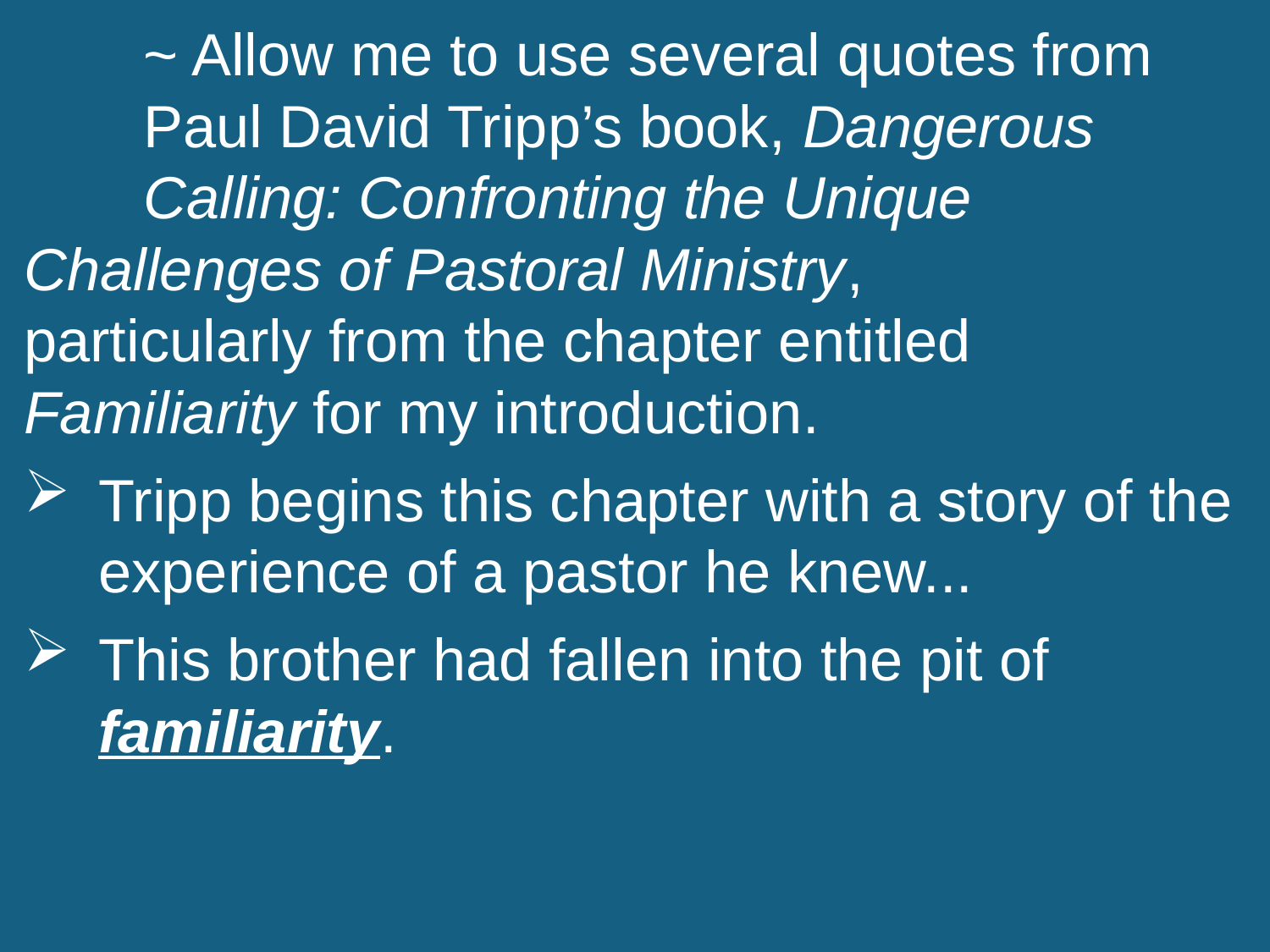

~ Allow me to use several quotes from 					Paul David Tripp’s book, Dangerous 				Calling: Confronting the Unique 					Challenges of Pastoral Ministry, 						particularly from the chapter entitled 					Familiarity for my introduction.
Tripp begins this chapter with a story of the experience of a pastor he knew...
This brother had fallen into the pit of familiarity.